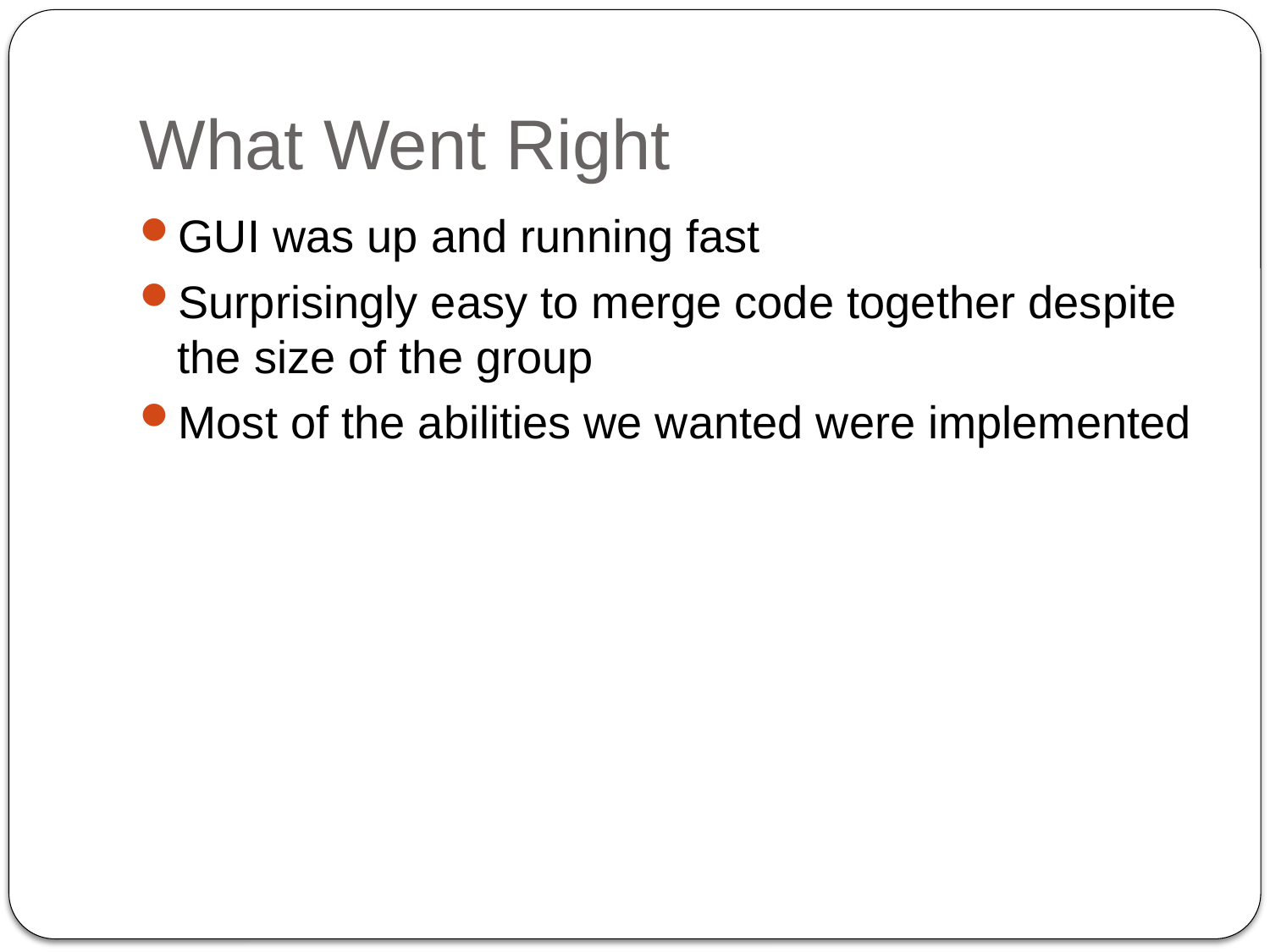

# What Went Right
GUI was up and running fast
Surprisingly easy to merge code together despite the size of the group
Most of the abilities we wanted were implemented